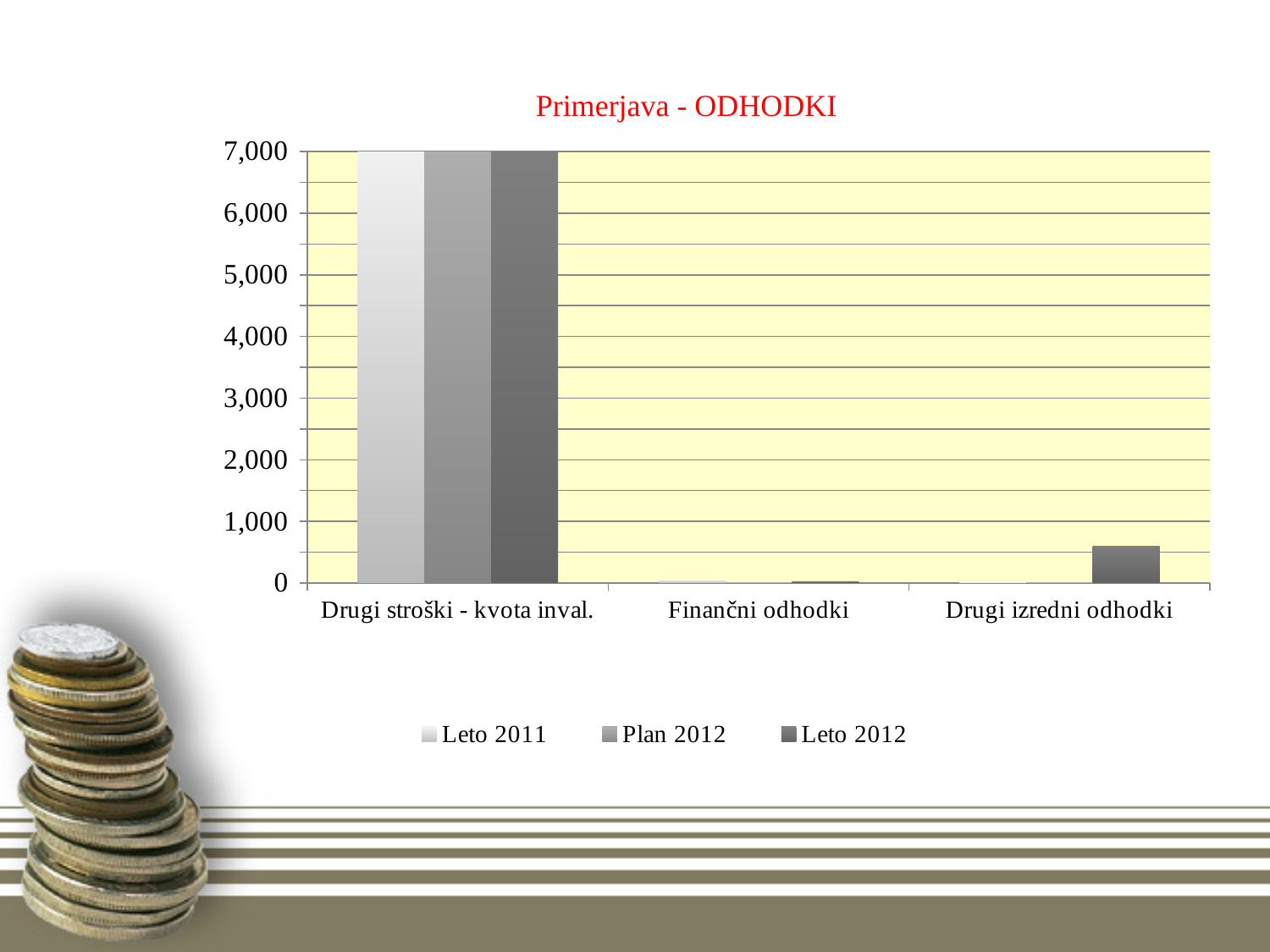

# Primerjava - ODHODKI

### Chart

| Category | Leto 2011 | Plan 2012 | Leto 2012 |
|---|---|---|---|
| Drugi stroški - kvota inval. | 19246.67 | 20000.0 | 10590.46 |
| Finančni odhodki | 26.41 | 10.0 | 23.46 |
| Drugi izredni odhodki | 0.0 | 0.0 | 594.75 |